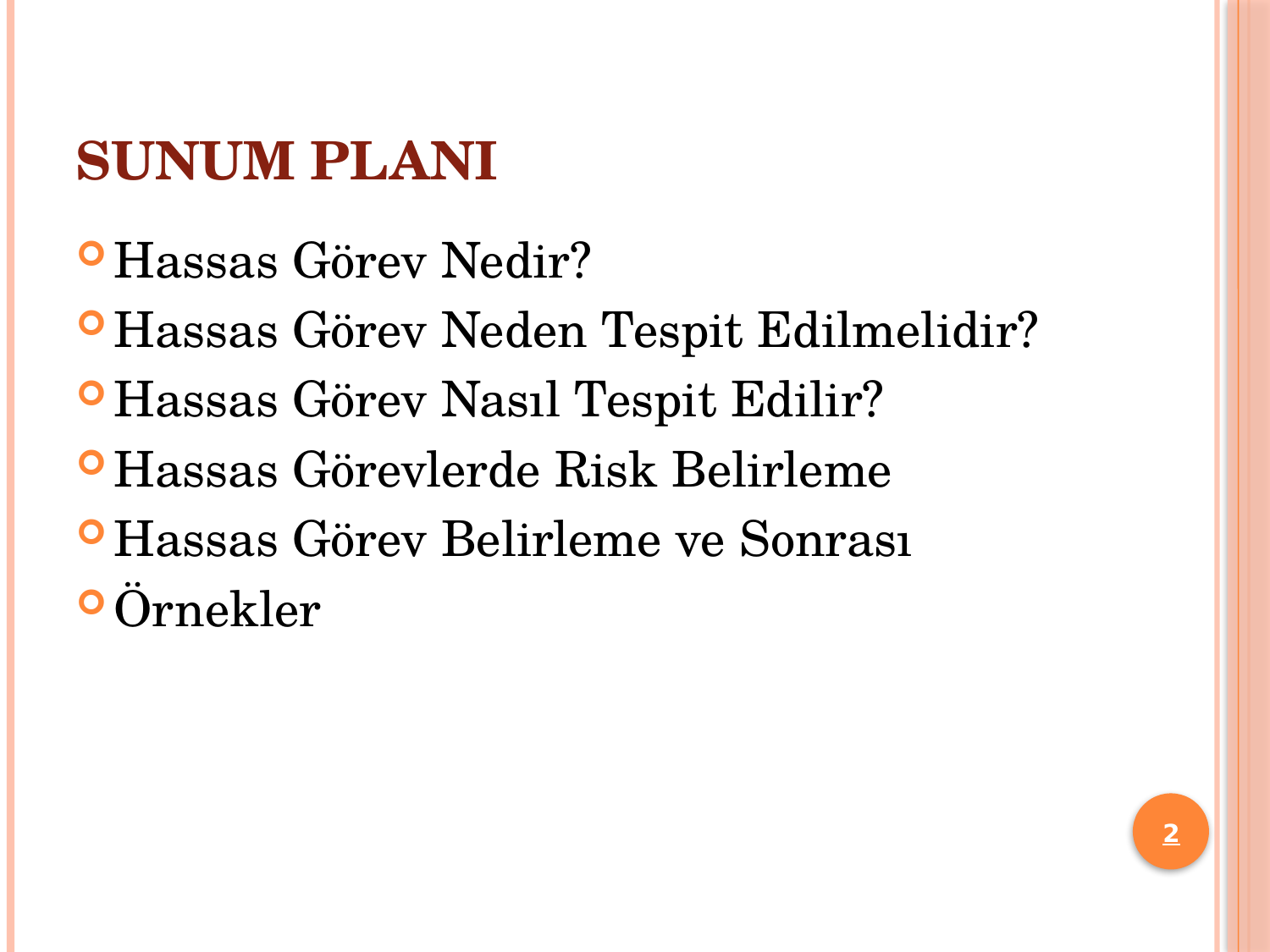

# SUNUM PLANI
Hassas Görev Nedir?
Hassas Görev Neden Tespit Edilmelidir?
Hassas Görev Nasıl Tespit Edilir?
Hassas Görevlerde Risk Belirleme
Hassas Görev Belirleme ve Sonrası
Örnekler

2